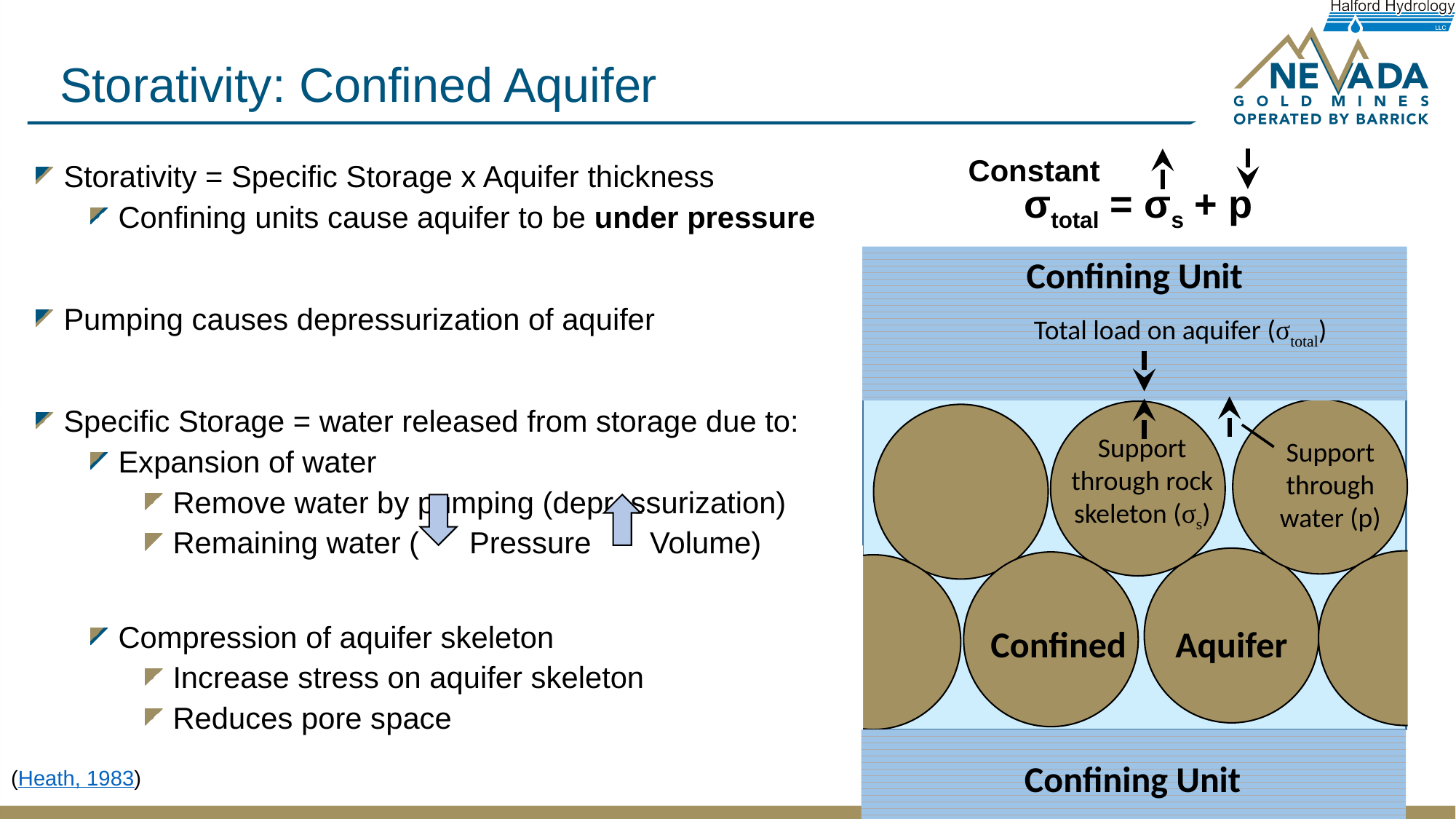

# Storativity: Confined Aquifer
Constant
Storativity = Specific Storage x Aquifer thickness
Confining units cause aquifer to be under pressure

Pumping causes depressurization of aquifer

Specific Storage = water released from storage due to:
Expansion of water
Remove water by pumping (depressurization)
Remaining water (      Pressure       Volume)

Compression of aquifer skeleton
Increase stress on aquifer skeleton
Reduces pore space

σtotal = σs + p

Confining Unit

Total load on aquifer (σtotal)

Support through rock skeleton (σs)
Support through water (p)

 Confined      Aquifer

Confining Unit
(Heath, 1983)